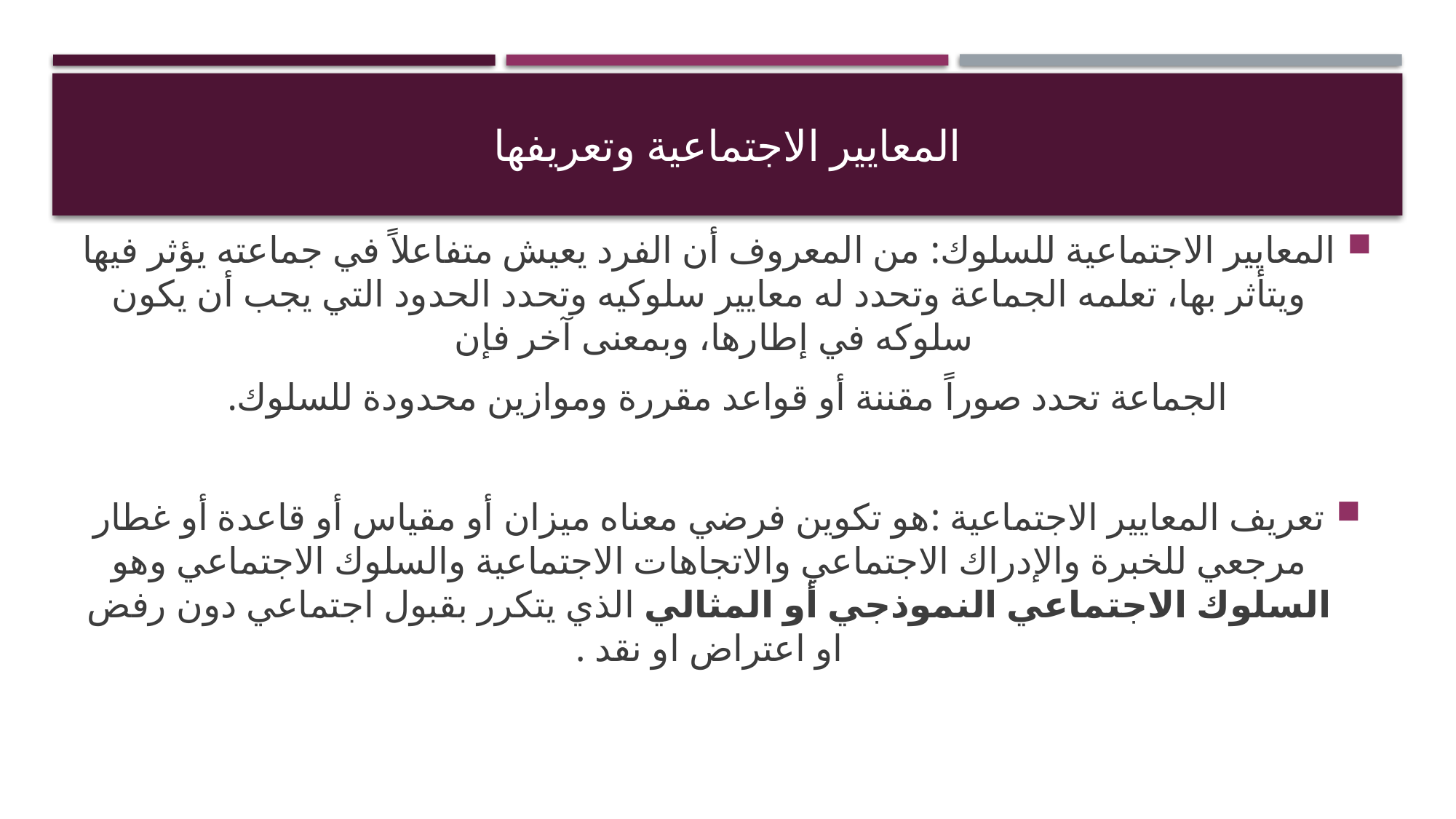

# المعايير الاجتماعية وتعريفها
المعايير الاجتماعية للسلوك: من المعروف أن الفرد يعيش متفاعلاً في جماعته يؤثر فيها ويتأثر بها، تعلمه الجماعة وتحدد له معايير سلوكيه وتحدد الحدود التي يجب أن يكون سلوكه في إطارها، وبمعنى آخر فإن
الجماعة تحدد صوراً مقننة أو قواعد مقررة وموازين محدودة للسلوك.

تعريف المعايير الاجتماعية :هو تكوين فرضي معناه ميزان أو مقياس أو قاعدة أو غطار مرجعي للخبرة والإدراك الاجتماعي والاتجاهات الاجتماعية والسلوك الاجتماعي وهو السلوك الاجتماعي النموذجي أو المثالي الذي يتكرر بقبول اجتماعي دون رفض او اعتراض او نقد .